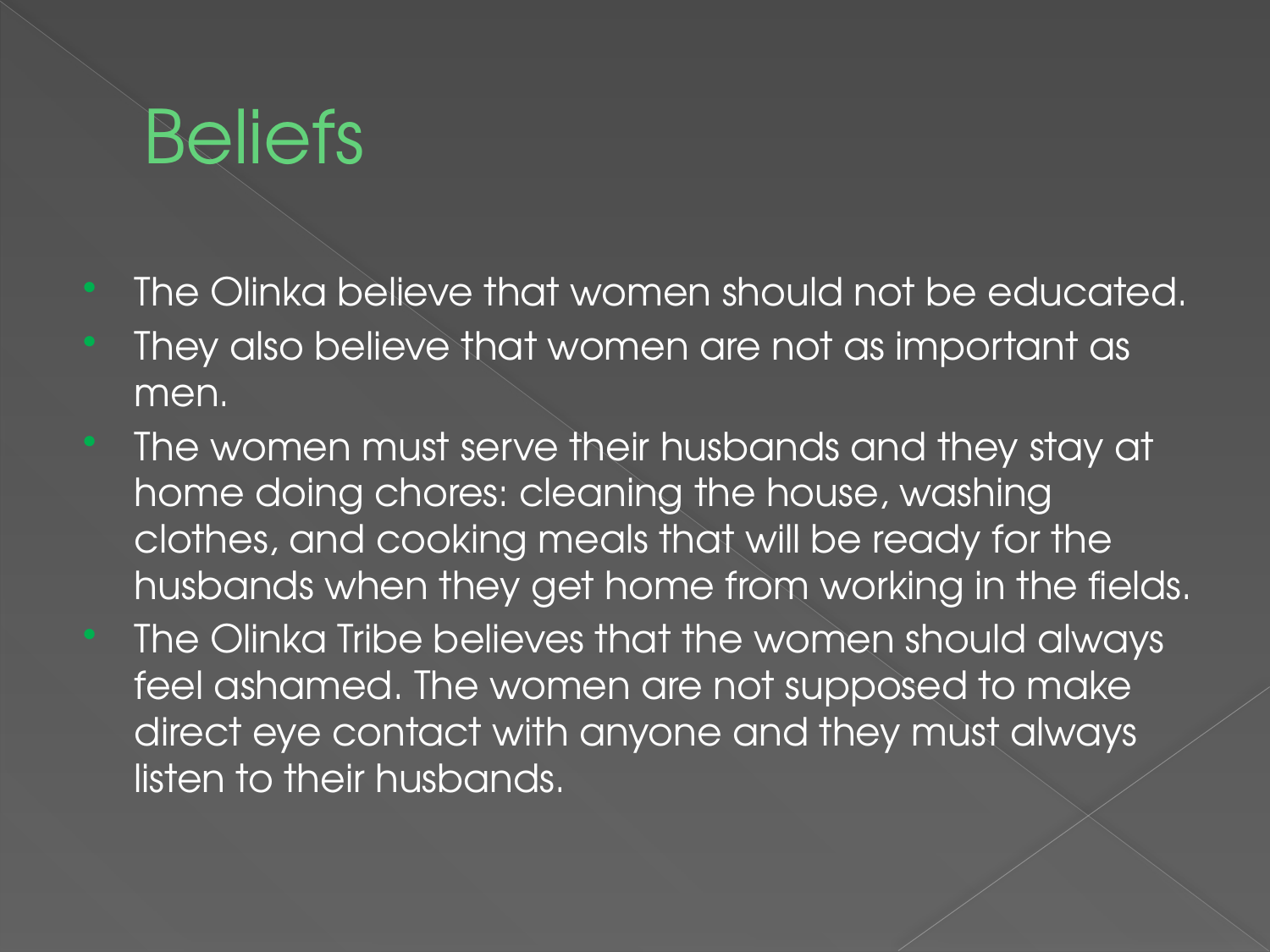

# Beliefs
The Olinka believe that women should not be educated.
They also believe that women are not as important as men.
The women must serve their husbands and they stay at home doing chores: cleaning the house, washing clothes, and cooking meals that will be ready for the husbands when they get home from working in the fields.
The Olinka Tribe believes that the women should always feel ashamed. The women are not supposed to make direct eye contact with anyone and they must always listen to their husbands.